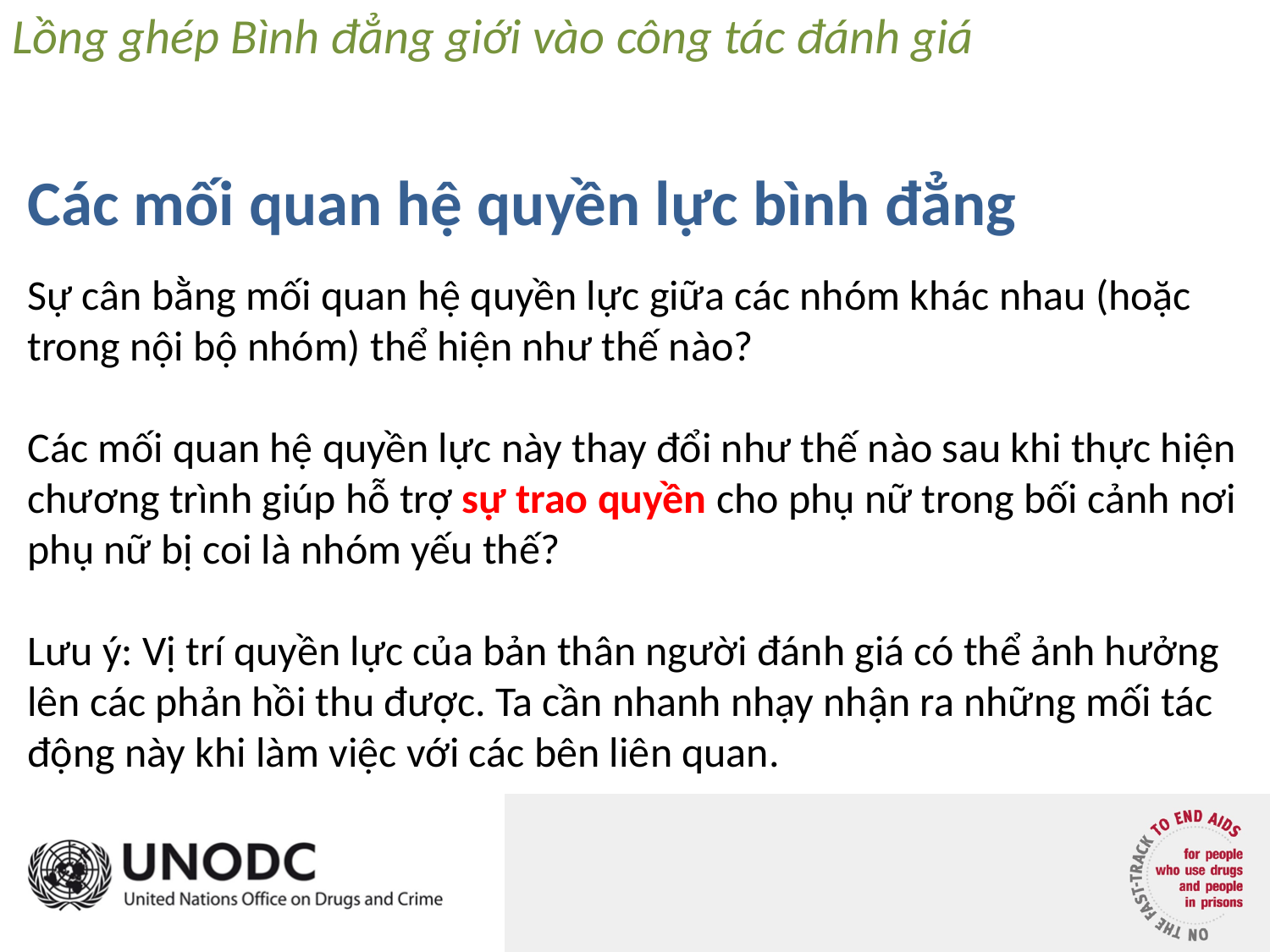

Lồng ghép Bình đẳng giới vào công tác đánh giá
Các mối quan hệ quyền lực bình đẳng

Sự cân bằng mối quan hệ quyền lực giữa các nhóm khác nhau (hoặc trong nội bộ nhóm) thể hiện như thế nào?

Các mối quan hệ quyền lực này thay đổi như thế nào sau khi thực hiện chương trình giúp hỗ trợ sự trao quyền cho phụ nữ trong bối cảnh nơi phụ nữ bị coi là nhóm yếu thế?

Lưu ý: Vị trí quyền lực của bản thân người đánh giá có thể ảnh hưởng lên các phản hồi thu được. Ta cần nhanh nhạy nhận ra những mối tác động này khi làm việc với các bên liên quan.